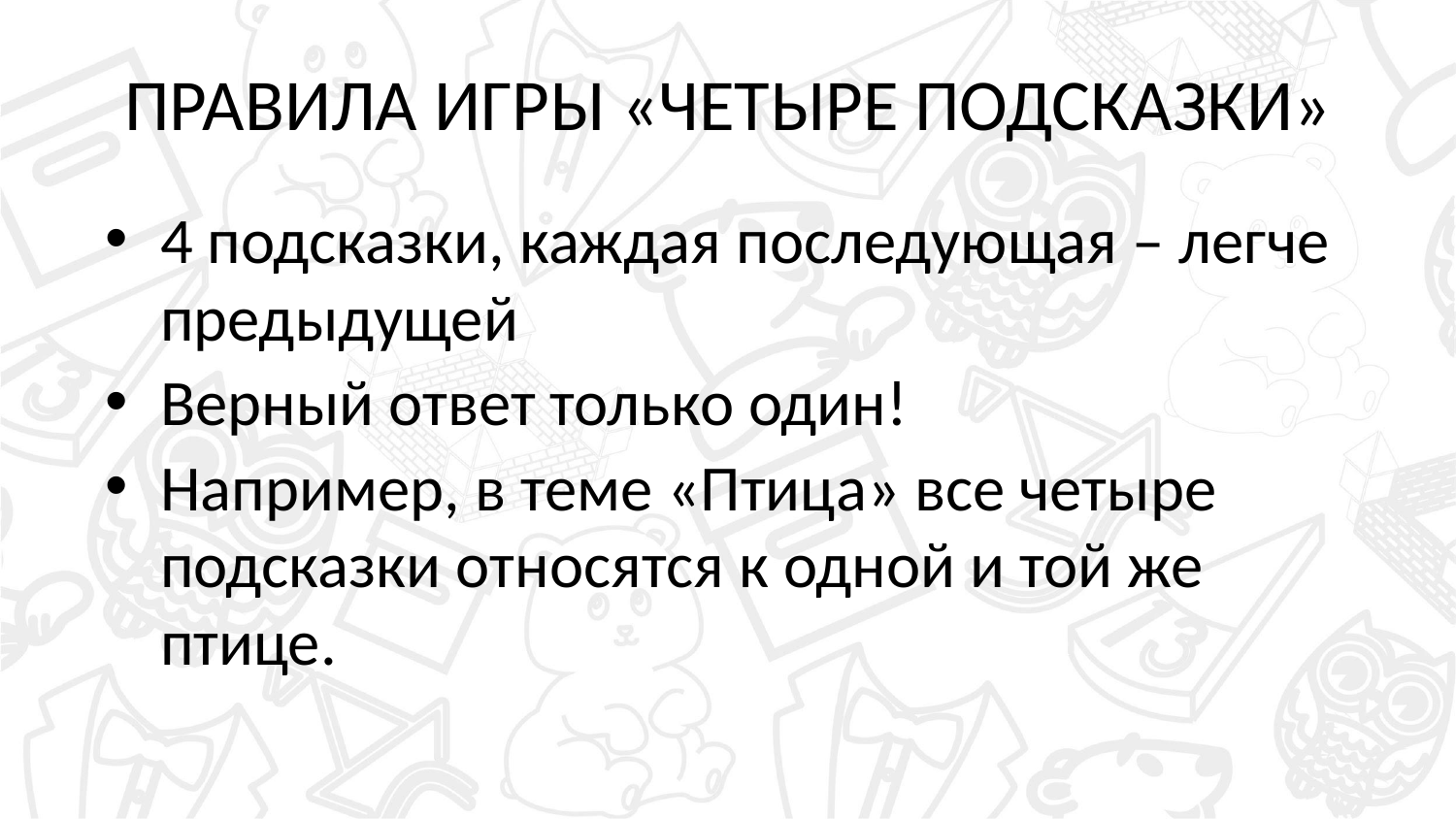

# ПРАВИЛА ИГРЫ «ЧЕТЫРЕ ПОДСКАЗКИ»
4 подсказки, каждая последующая – легче предыдущей
Верный ответ только один!
Например, в теме «Птица» все четыре подсказки относятся к одной и той же птице.